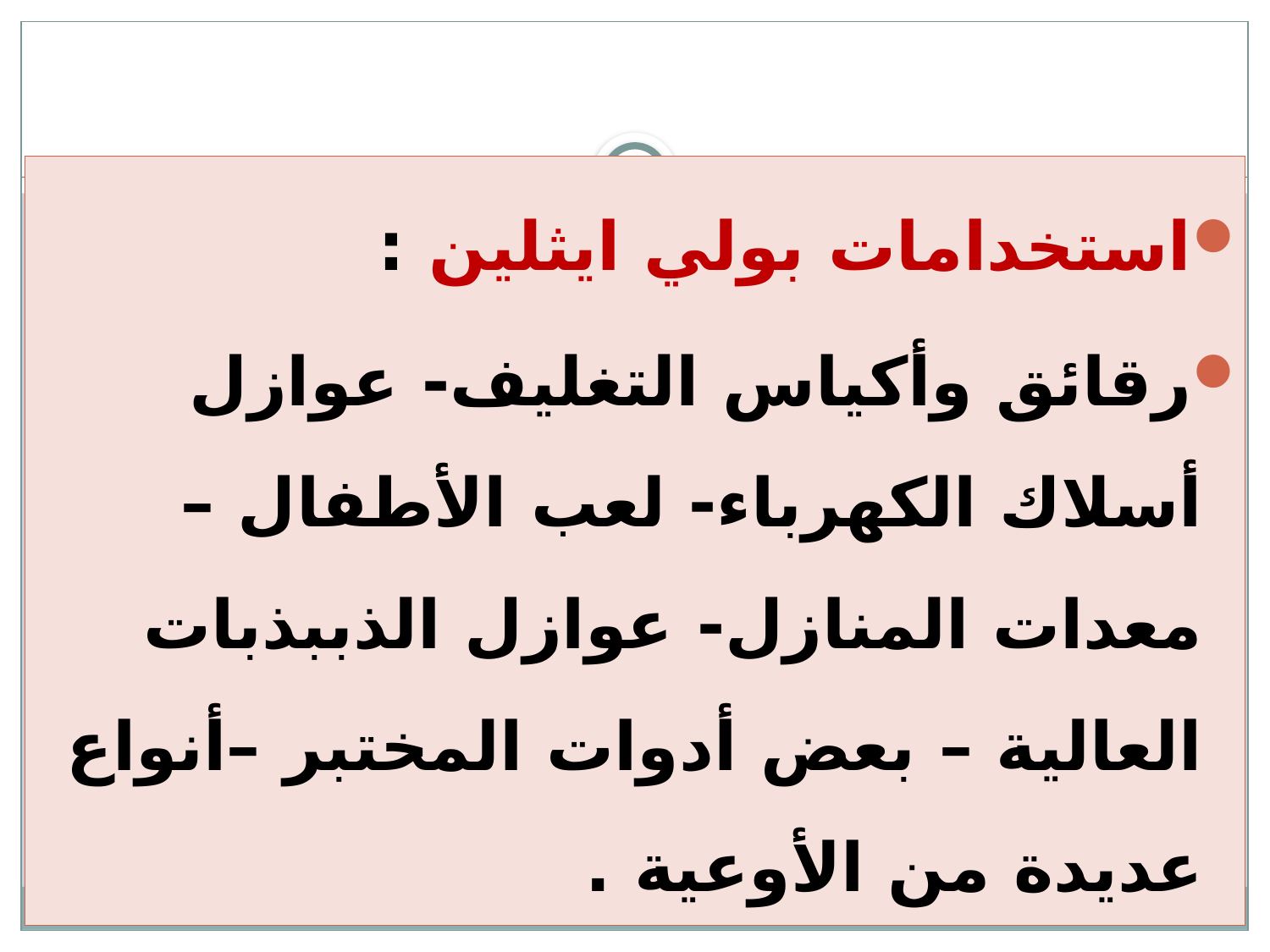

#
استخدامات بولي ايثلين :
رقائق وأكياس التغليف- عوازل أسلاك الكهرباء- لعب الأطفال – معدات المنازل- عوازل الذببذبات العالية – بعض أدوات المختبر –أنواع عديدة من الأوعية .